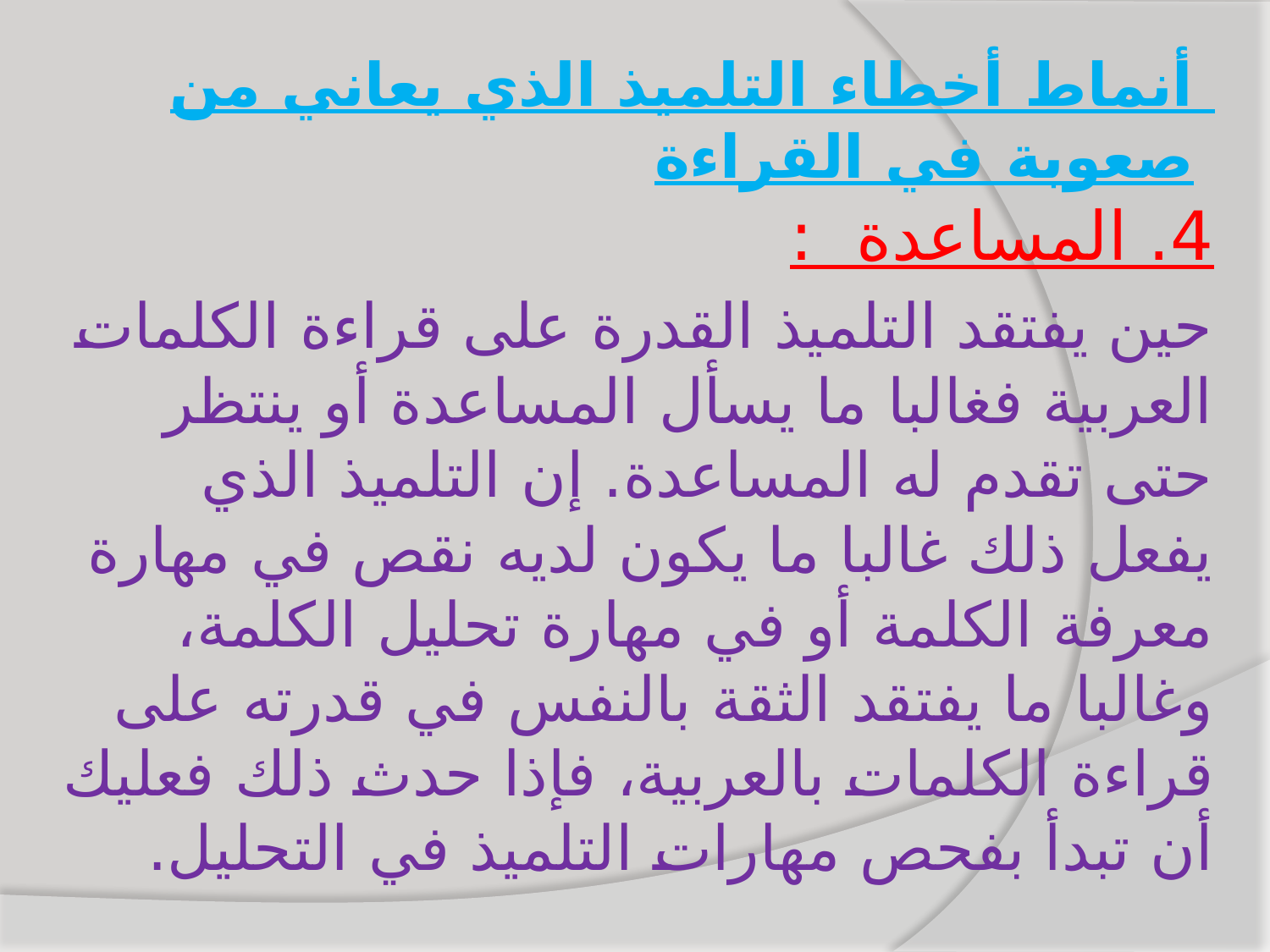

# أنماط أخطاء التلميذ الذي يعاني من صعوبة في القراءة
4. المساعدة  :
حين يفتقد التلميذ القدرة على قراءة الكلمات العربية فغالبا ما يسأل المساعدة أو ينتظر حتى تقدم له المساعدة. إن التلميذ الذي يفعل ذلك غالبا ما يكون لديه نقص في مهارة معرفة الكلمة أو في مهارة تحليل الكلمة، وغالبا ما يفتقد الثقة بالنفس في قدرته على قراءة الكلمات بالعربية، فإذا حدث ذلك فعليك أن تبدأ بفحص مهارات التلميذ في التحليل.